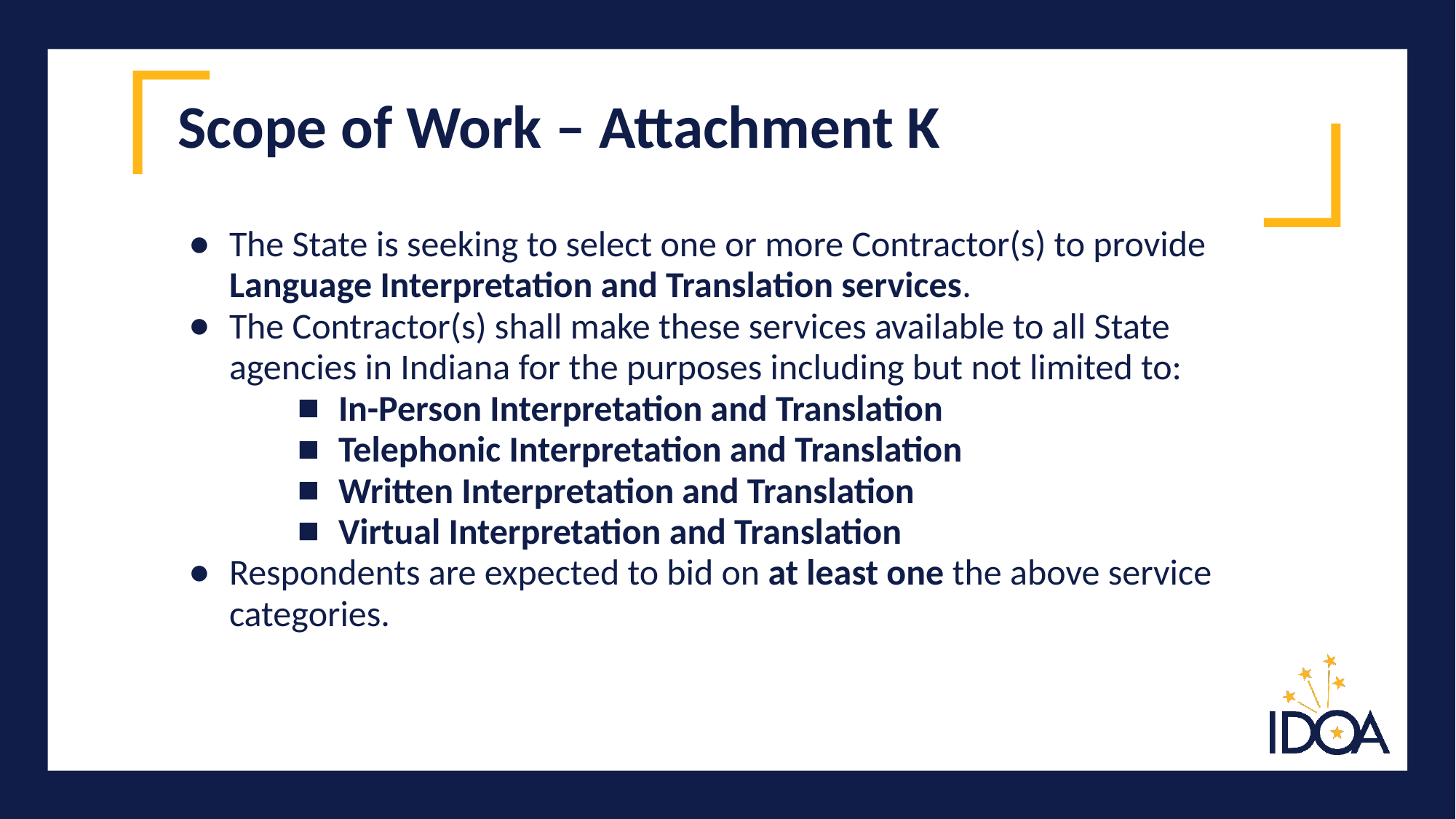

# Scope of Work – Attachment K
The State is seeking to select one or more Contractor(s) to provide Language Interpretation and Translation services.
The Contractor(s) shall make these services available to all State agencies in Indiana for the purposes including but not limited to:
In-Person Interpretation and Translation
Telephonic Interpretation and Translation
Written Interpretation and Translation
Virtual Interpretation and Translation
Respondents are expected to bid on at least one the above service categories.